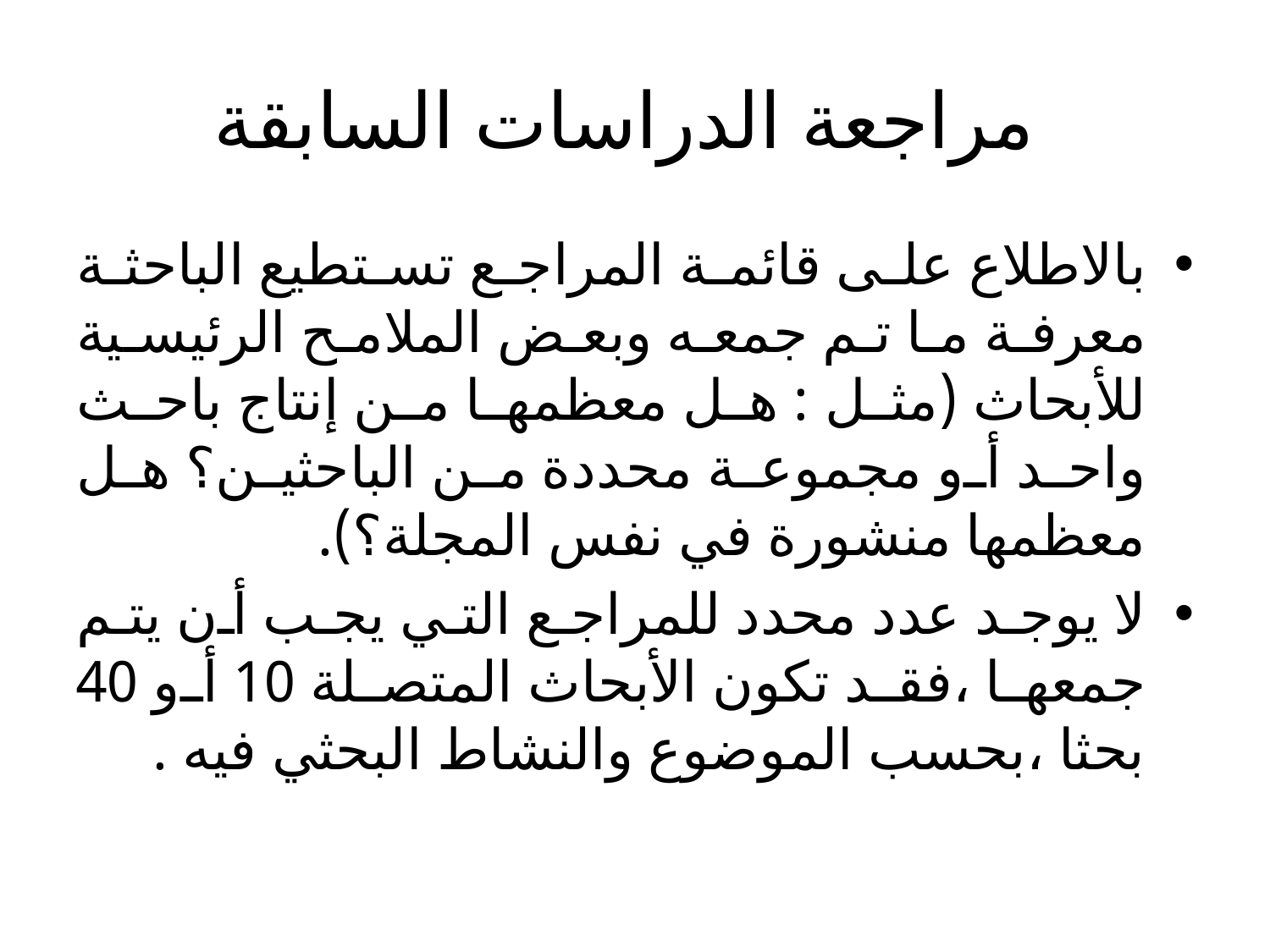

# مراجعة الدراسات السابقة
بالاطلاع على قائمة المراجع تستطيع الباحثة معرفة ما تم جمعه وبعض الملامح الرئيسية للأبحاث (مثل : هل معظمها من إنتاج باحث واحد أو مجموعة محددة من الباحثين؟ هل معظمها منشورة في نفس المجلة؟).
لا يوجد عدد محدد للمراجع التي يجب أن يتم جمعها ،فقد تكون الأبحاث المتصلة 10 أو 40 بحثا ،بحسب الموضوع والنشاط البحثي فيه .